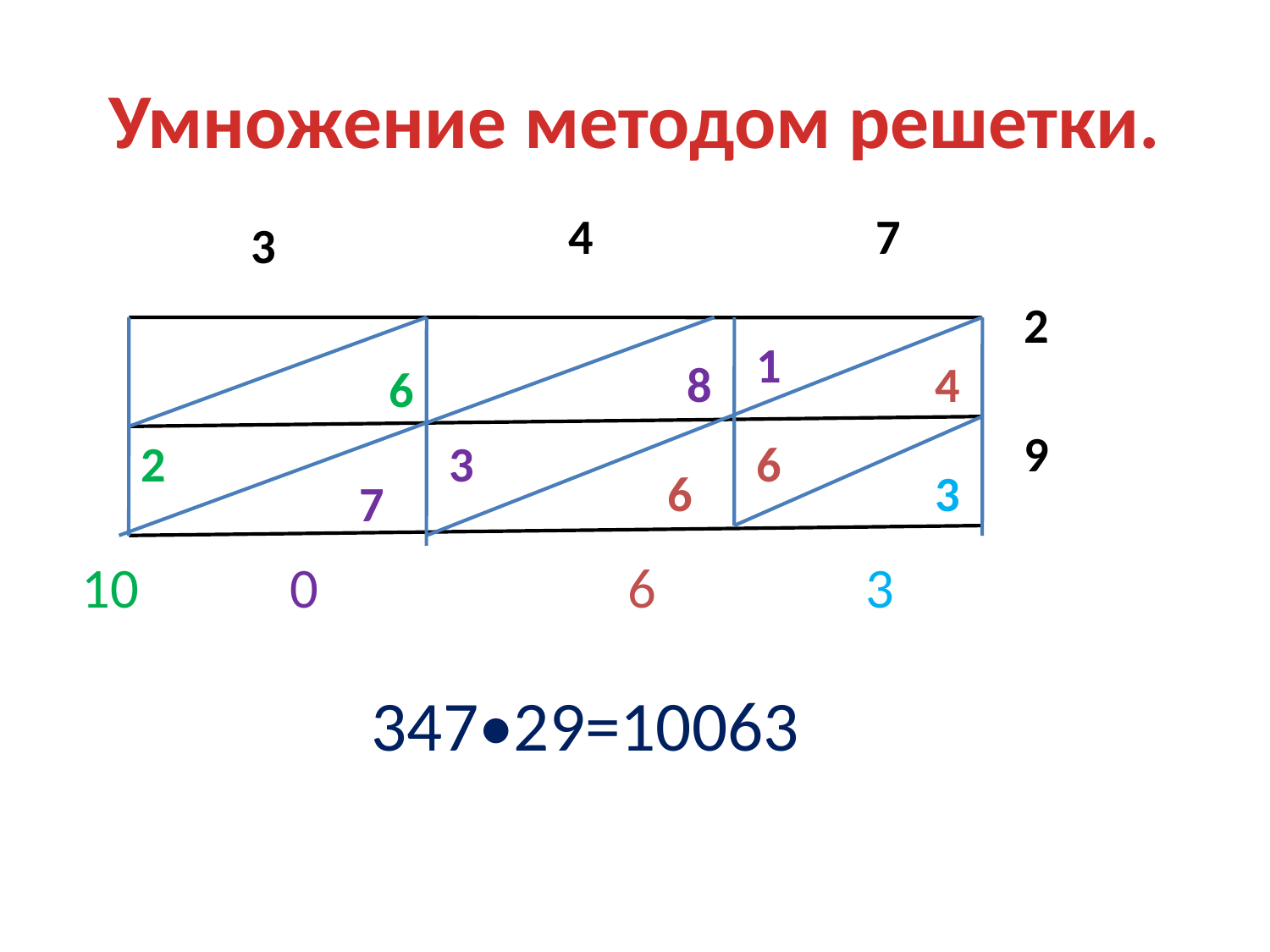

# Умножение методом решетки.
4
7
3
2
1
8
4
6
9
2
3
6
6
3
7
10
0
6
3
347•29=10063